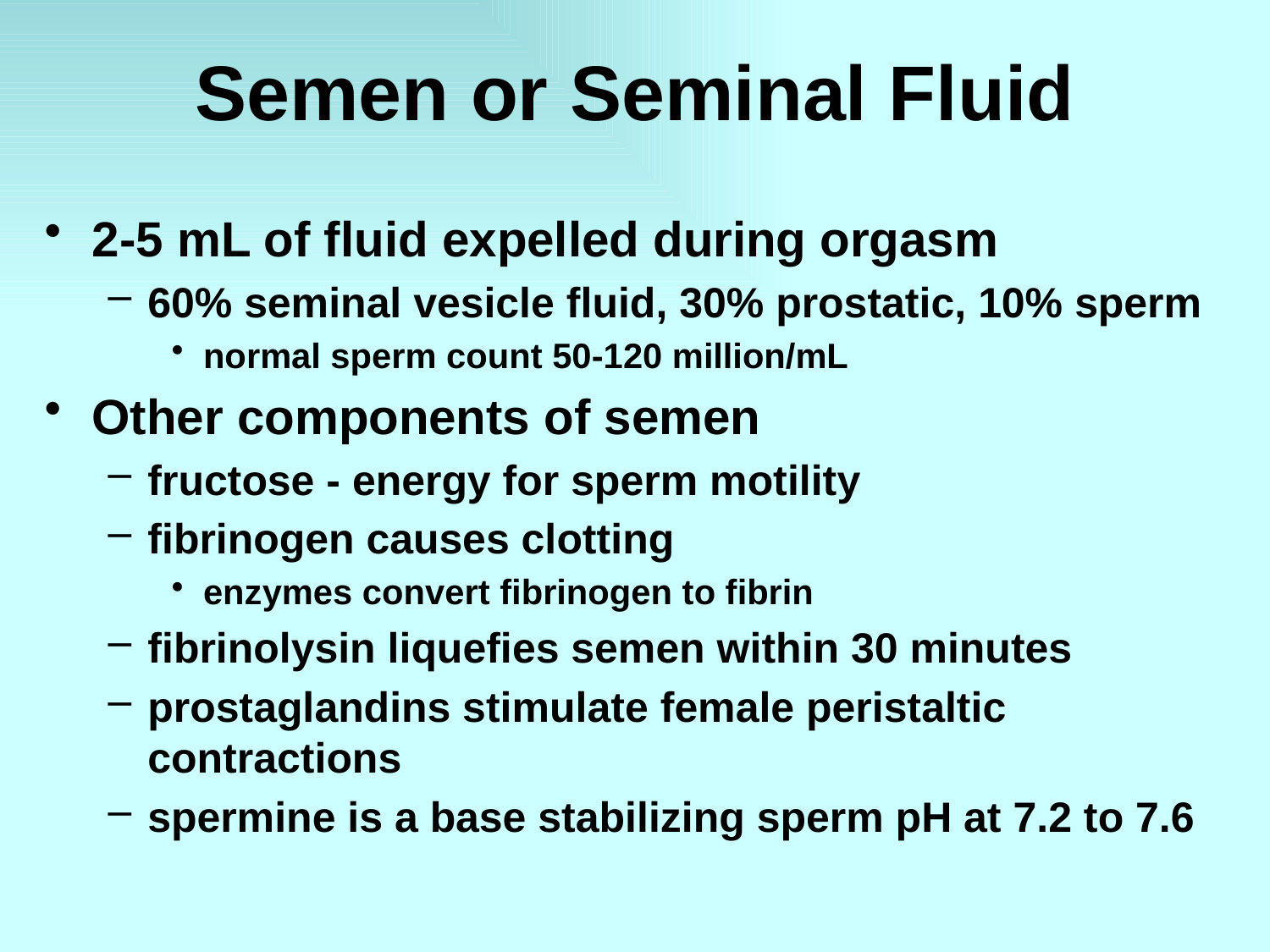

# Semen or Seminal Fluid
2-5 mL of fluid expelled during orgasm
60% seminal vesicle fluid, 30% prostatic, 10% sperm
normal sperm count 50-120 million/mL
Other components of semen
fructose - energy for sperm motility
fibrinogen causes clotting
enzymes convert fibrinogen to fibrin
fibrinolysin liquefies semen within 30 minutes
prostaglandins stimulate female peristaltic contractions
spermine is a base stabilizing sperm pH at 7.2 to 7.6